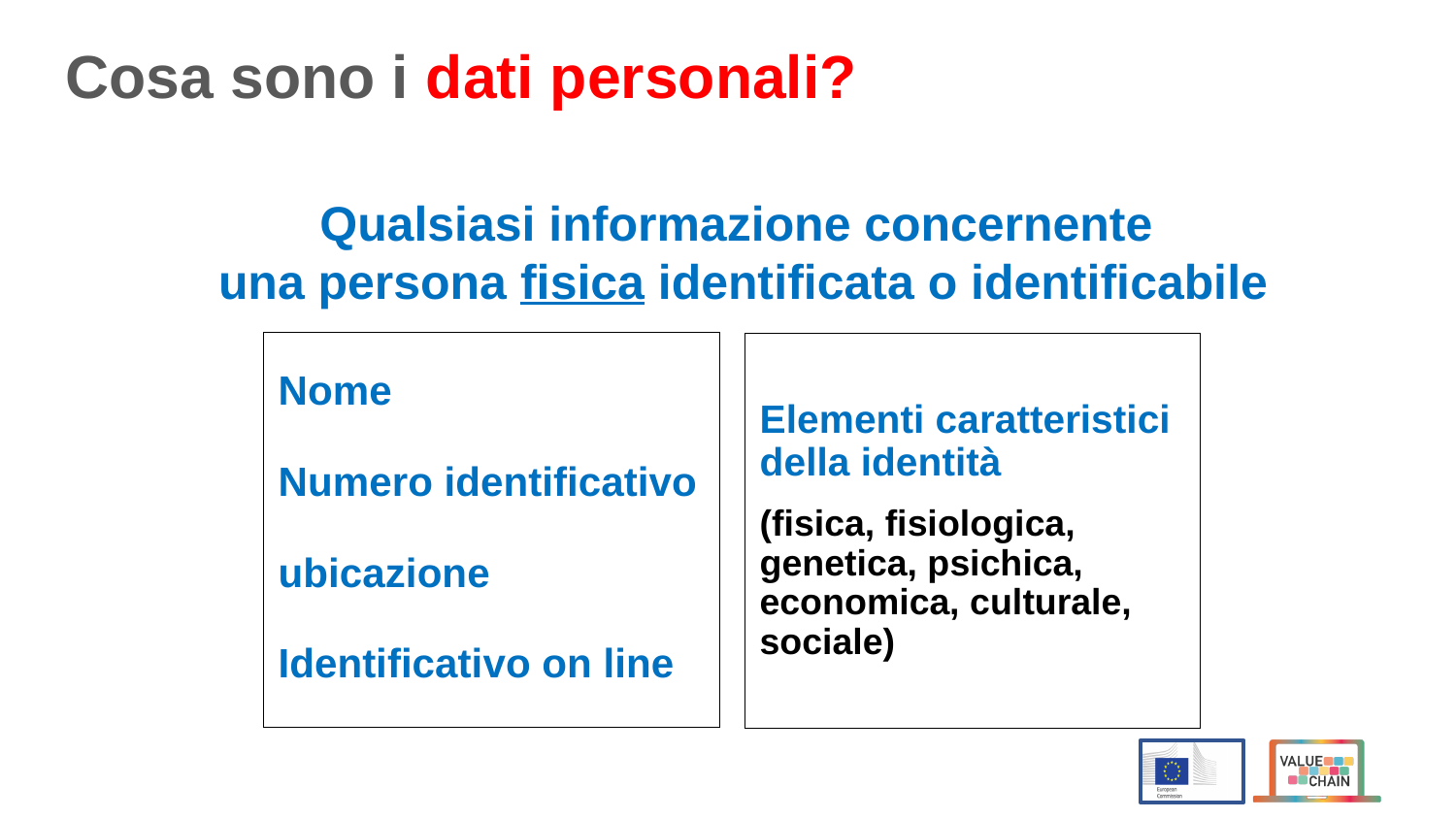

Cosa sono i dati personali?
Qualsiasi informazione concernente
una persona fisica identificata o identificabile
Nome
Numero identificativo
ubicazione
Identificativo on line

Elementi caratteristici della identità
(fisica, fisiologica, genetica, psichica, economica, culturale, sociale)